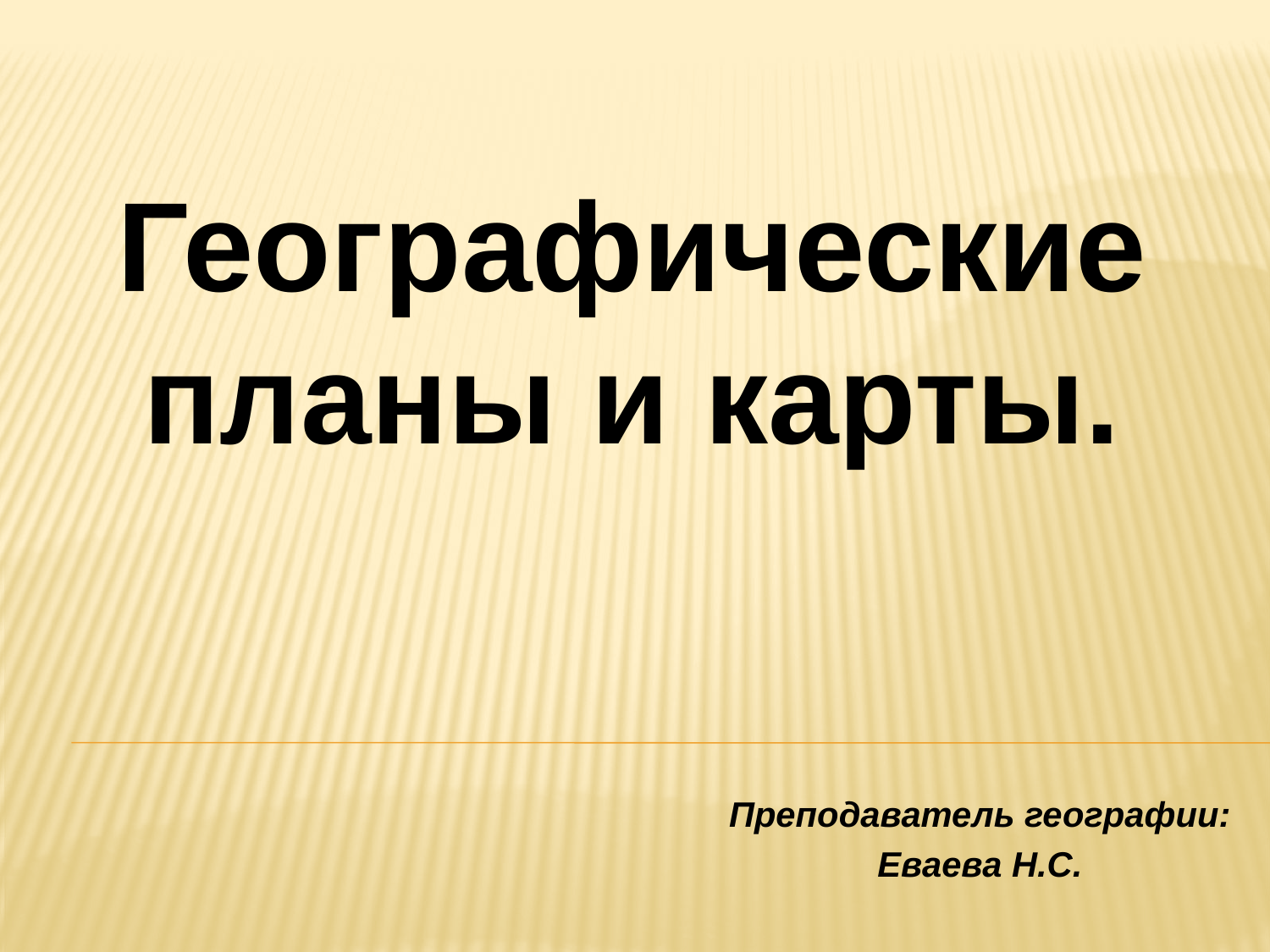

Географические планы и карты.
Преподаватель географии:
Еваева Н.С.